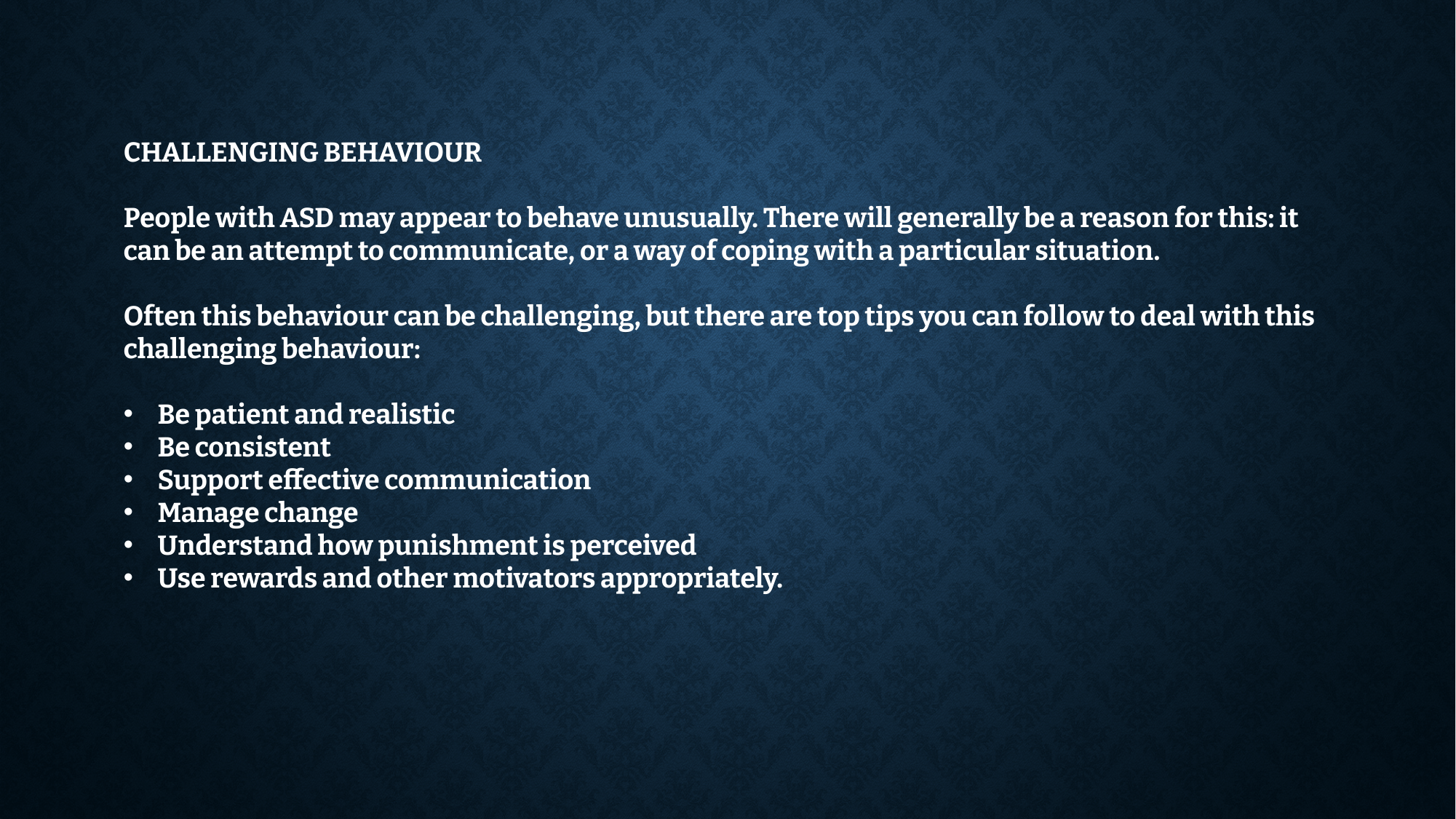

CHALLENGING BEHAVIOUR

People with ASD may appear to behave unusually. There will generally be a reason for this: it can be an attempt to communicate, or a way of coping with a particular situation.

Often this behaviour can be challenging, but there are top tips you can follow to deal with this challenging behaviour:

Be patient and realistic
Be consistent
Support effective communication
Manage change
Understand how punishment is perceived
Use rewards and other motivators appropriately.